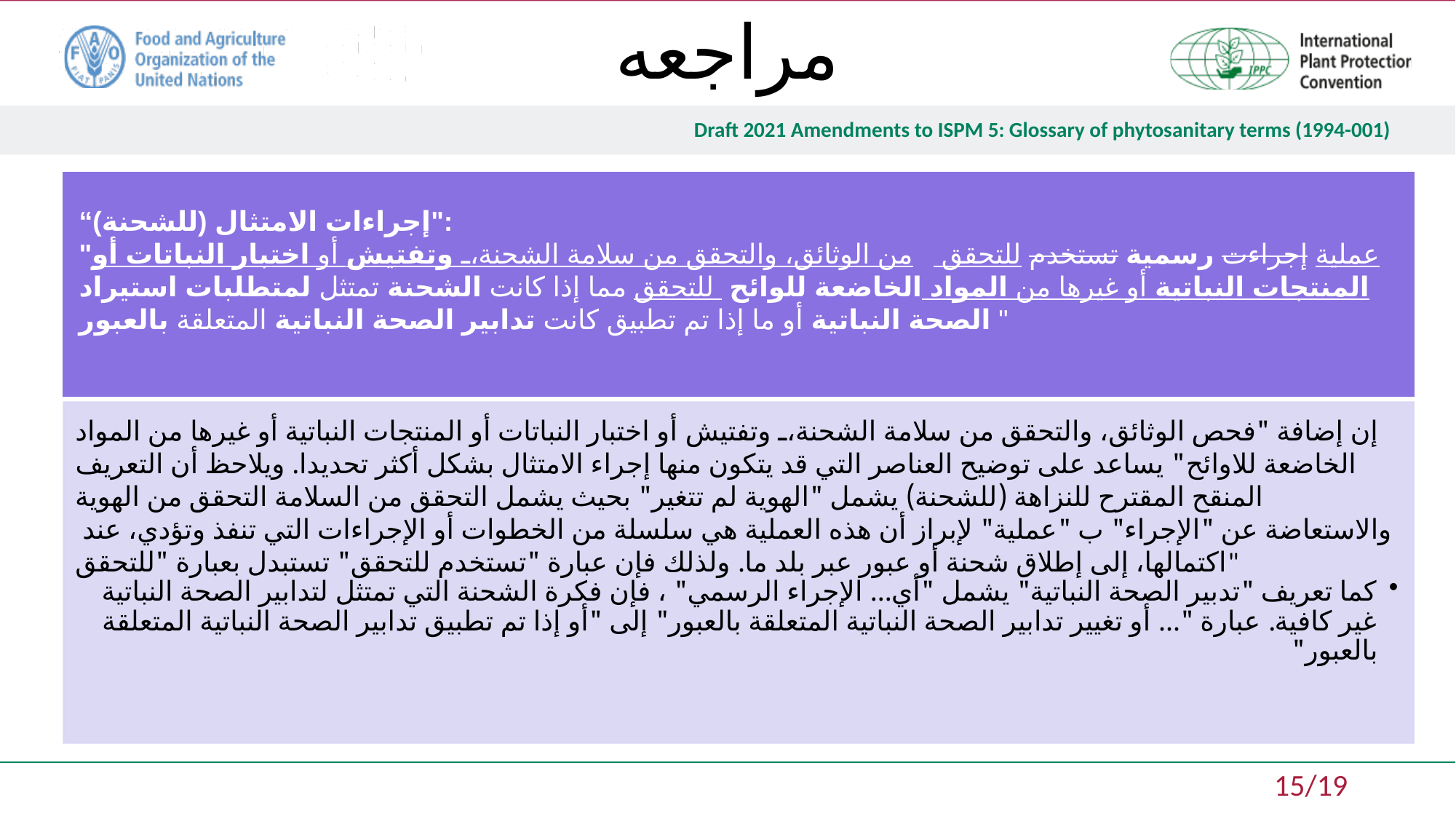

مراجعه
“إجراءات الامتثال (للشحنة)":
"عملية إجراءت رسمية تستخدم للتحقق من الوثائق، والتحقق من سلامة الشحنة، وتفتيش أو اختبار النباتات أو المنتجات النباتية أو غيرها من المواد الخاضعة للوائح  للتحقق مما إذا كانت الشحنة تمتثل لمتطلبات استيراد الصحة النباتية أو ما إذا تم تطبيق كانت تدابير الصحة النباتية المتعلقة بالعبور "

إن إضافة "فحص الوثائق، والتحقق من سلامة الشحنة، وتفتيش أو اختبار النباتات أو المنتجات النباتية أو غيرها من المواد الخاضعة للاوائح" يساعد على توضيح العناصر التي قد يتكون منها إجراء الامتثال بشكل أكثر تحديدا. ويلاحظ أن التعريف المنقح المقترح للنزاهة (للشحنة) يشمل "الهوية لم تتغير" بحيث يشمل التحقق من السلامة التحقق من الهوية
 والاستعاضة عن "الإجراء" ب "عملية" لإبراز أن هذه العملية هي سلسلة من الخطوات أو الإجراءات التي تنفذ وتؤدي، عند اكتمالها، إلى إطلاق شحنة أو عبور عبر بلد ما. ولذلك فإن عبارة "تستخدم للتحقق" تستبدل بعبارة "للتحقق"
كما تعريف "تدبير الصحة النباتية" يشمل "أي... الإجراء الرسمي" ، فإن فكرة الشحنة التي تمتثل لتدابير الصحة النباتية غير كافية. عبارة "... أو تغيير تدابير الصحة النباتية المتعلقة بالعبور" إلى "أو إذا تم تطبيق تدابير الصحة النباتية المتعلقة بالعبور"